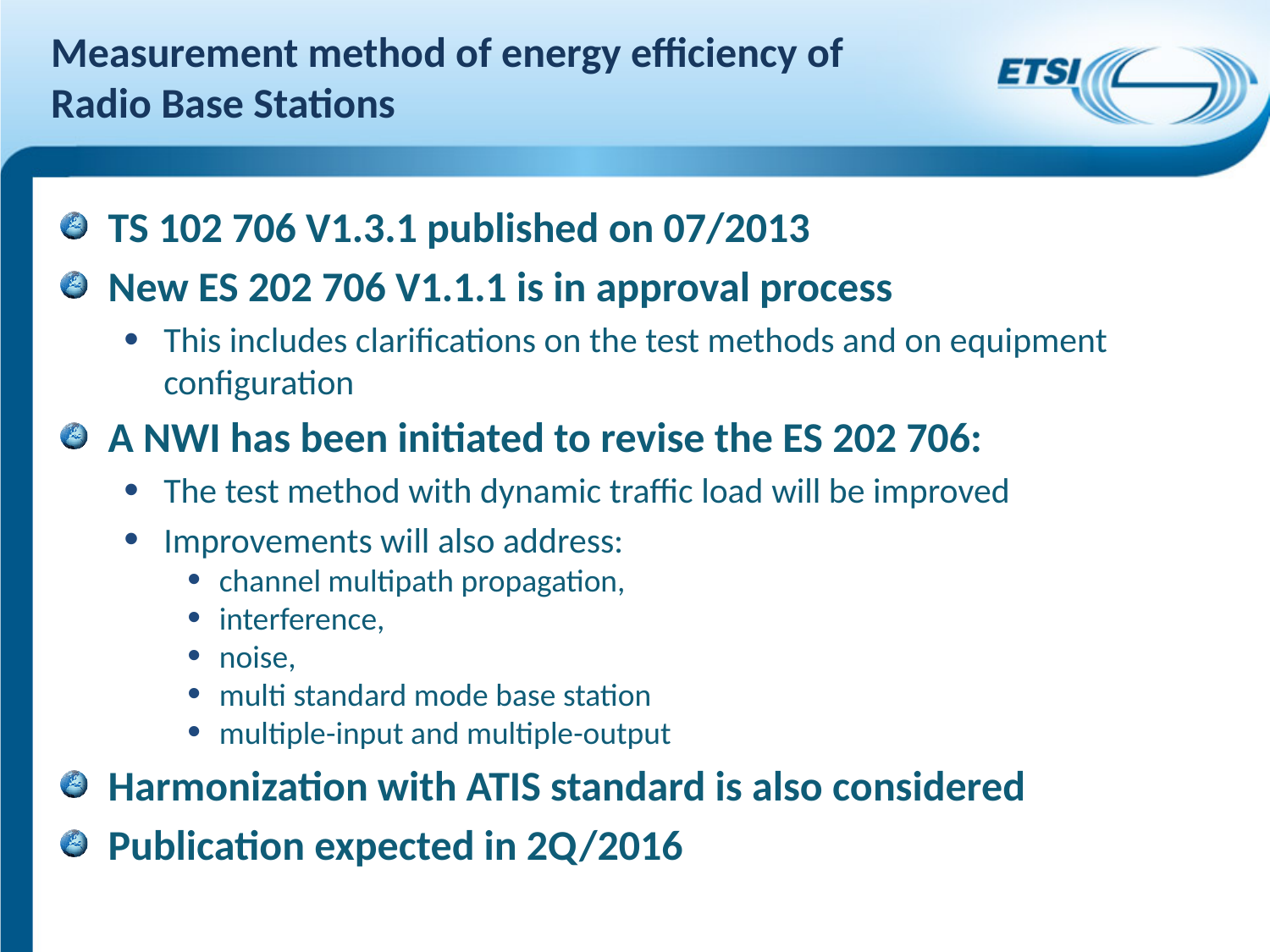

# Measurement method of energy efficiency of Radio Base Stations
TS 102 706 V1.3.1 published on 07/2013
New ES 202 706 V1.1.1 is in approval process
This includes clarifications on the test methods and on equipment configuration
A NWI has been initiated to revise the ES 202 706:
The test method with dynamic traffic load will be improved
Improvements will also address:
channel multipath propagation,
interference,
noise,
multi standard mode base station
multiple-input and multiple-output
Harmonization with ATIS standard is also considered
Publication expected in 2Q/2016